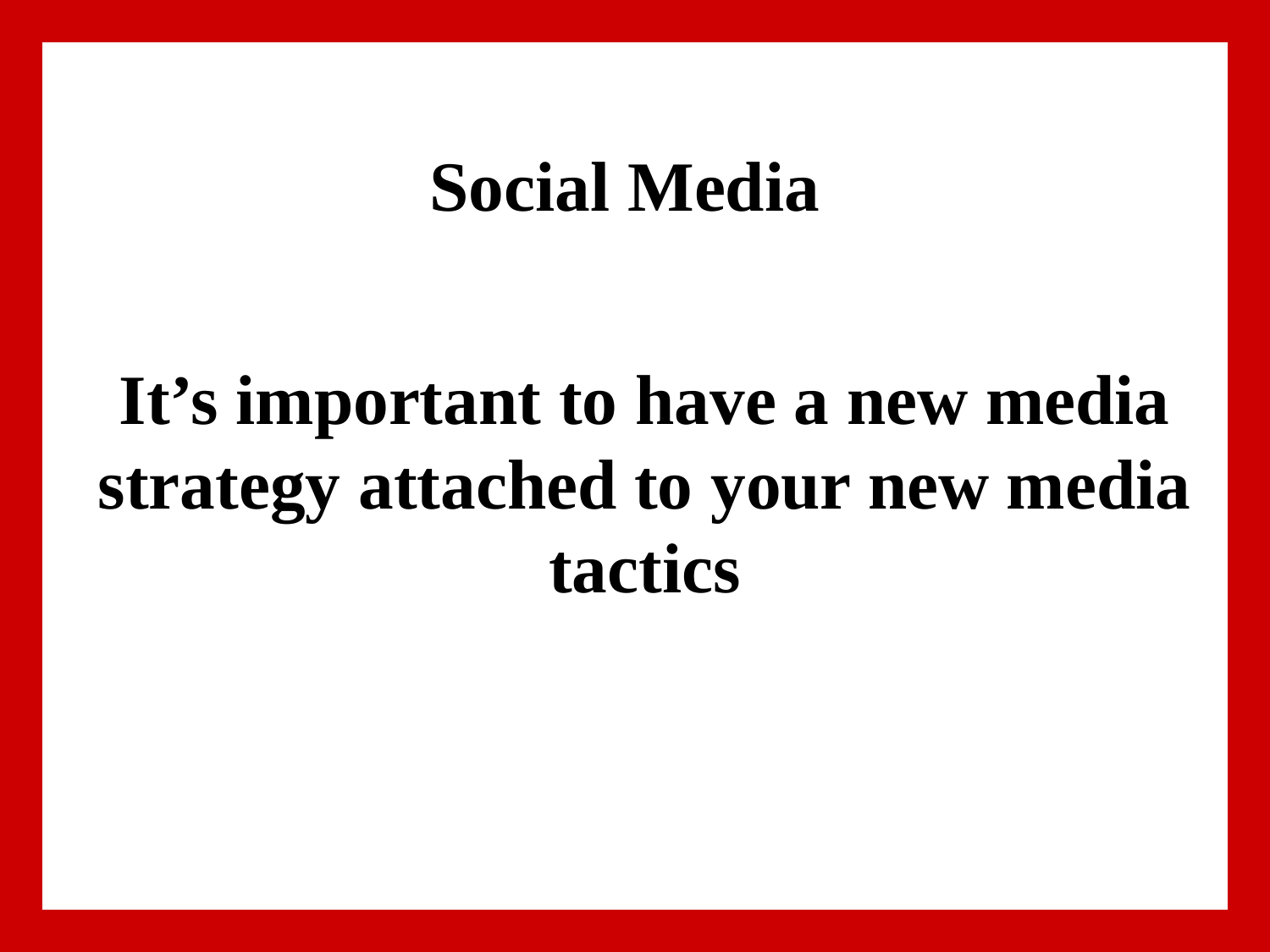

# Social Media
It’s important to have a new media strategy attached to your new media tactics